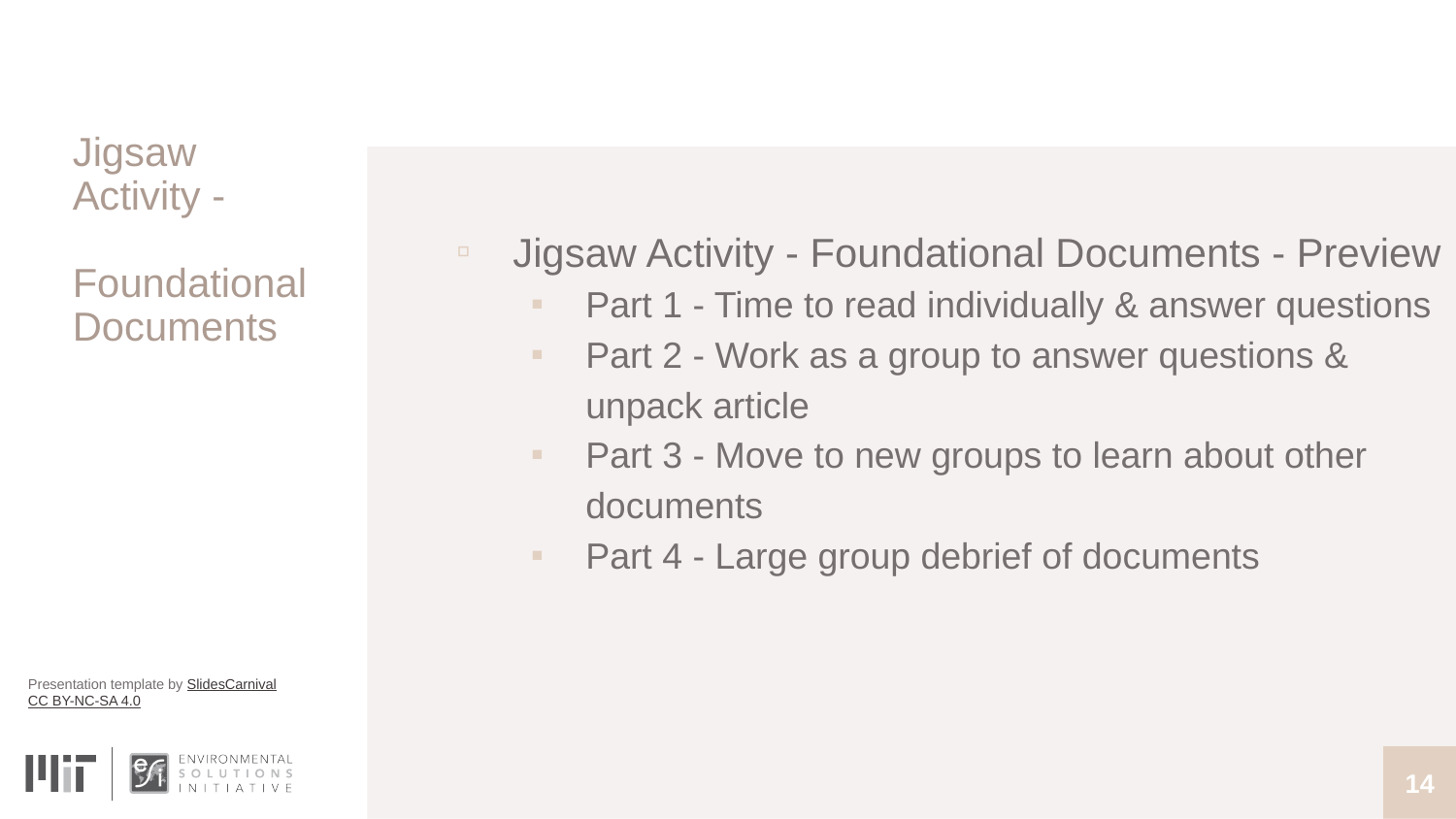

# Jigsaw Activity -

Foundational Documents
Jigsaw Activity - Foundational Documents - Preview
Part 1 - Time to read individually & answer questions
Part 2 - Work as a group to answer questions & unpack article
Part 3 - Move to new groups to learn about other documents
Part 4 - Large group debrief of documents

14